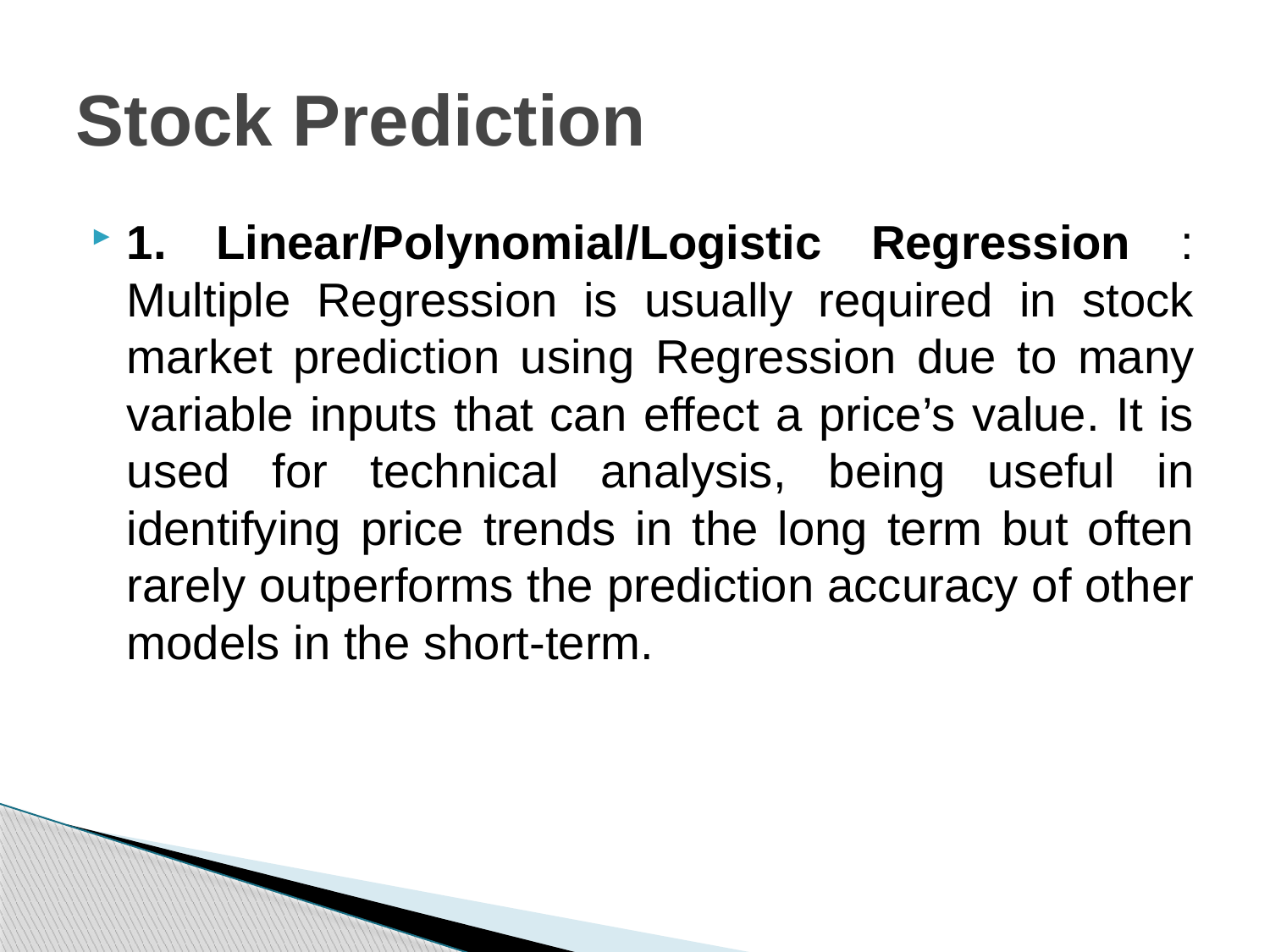

# Stock Prediction
1. Linear/Polynomial/Logistic Regression : Multiple Regression is usually required in stock market prediction using Regression due to many variable inputs that can effect a price’s value. It is used for technical analysis, being useful in identifying price trends in the long term but often rarely outperforms the prediction accuracy of other models in the short-term.